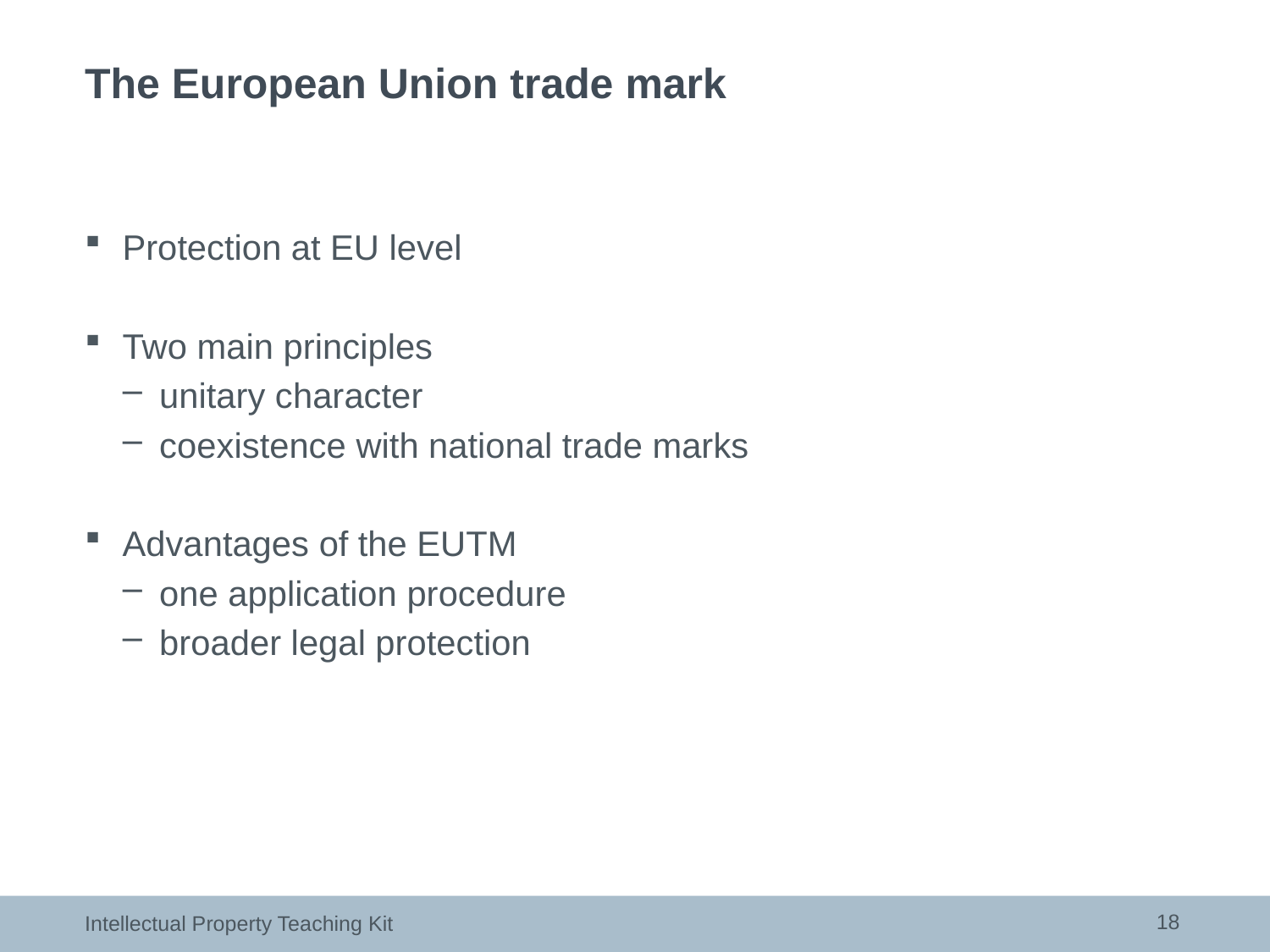

# The European Union trade mark
Protection at EU level

Two main principles
unitary character
coexistence with national trade marks

Advantages of the EUTM
one application procedure
broader legal protection
18
Intellectual Property Teaching Kit